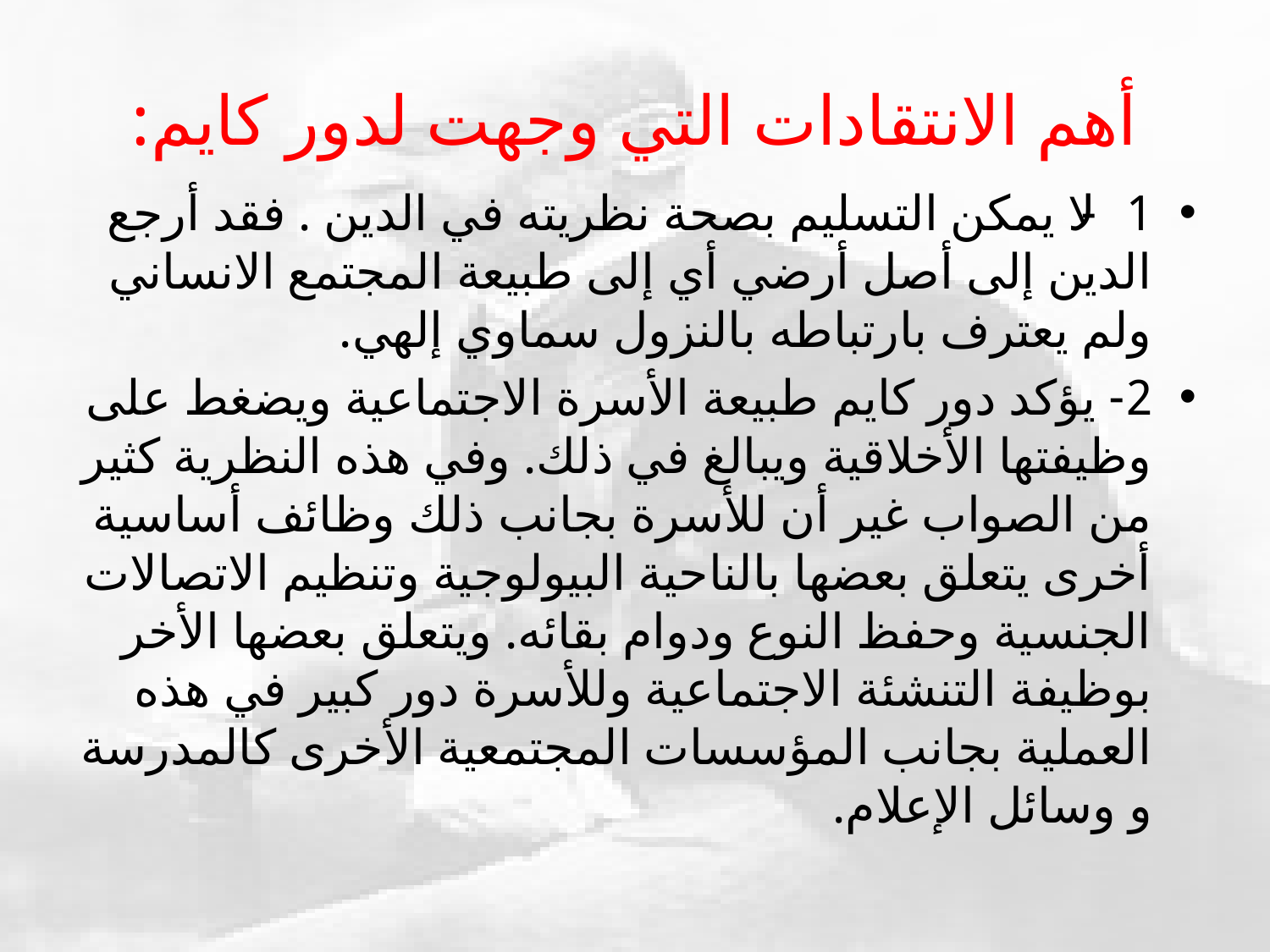

# أهم الانتقادات التي وجهت لدور كايم:
1- لا يمكن التسليم بصحة نظريته في الدين . فقد أرجع الدين إلى أصل أرضي أي إلى طبيعة المجتمع الانساني ولم يعترف بارتباطه بالنزول سماوي إلهي.
2- يؤكد دور كايم طبيعة الأسرة الاجتماعية ويضغط على وظيفتها الأخلاقية ويبالغ في ذلك. وفي هذه النظرية كثير من الصواب غير أن للأسرة بجانب ذلك وظائف أساسية أخرى يتعلق بعضها بالناحية البيولوجية وتنظيم الاتصالات الجنسية وحفظ النوع ودوام بقائه. ويتعلق بعضها الأخر بوظيفة التنشئة الاجتماعية وللأسرة دور كبير في هذه العملية بجانب المؤسسات المجتمعية الأخرى كالمدرسة و وسائل الإعلام.